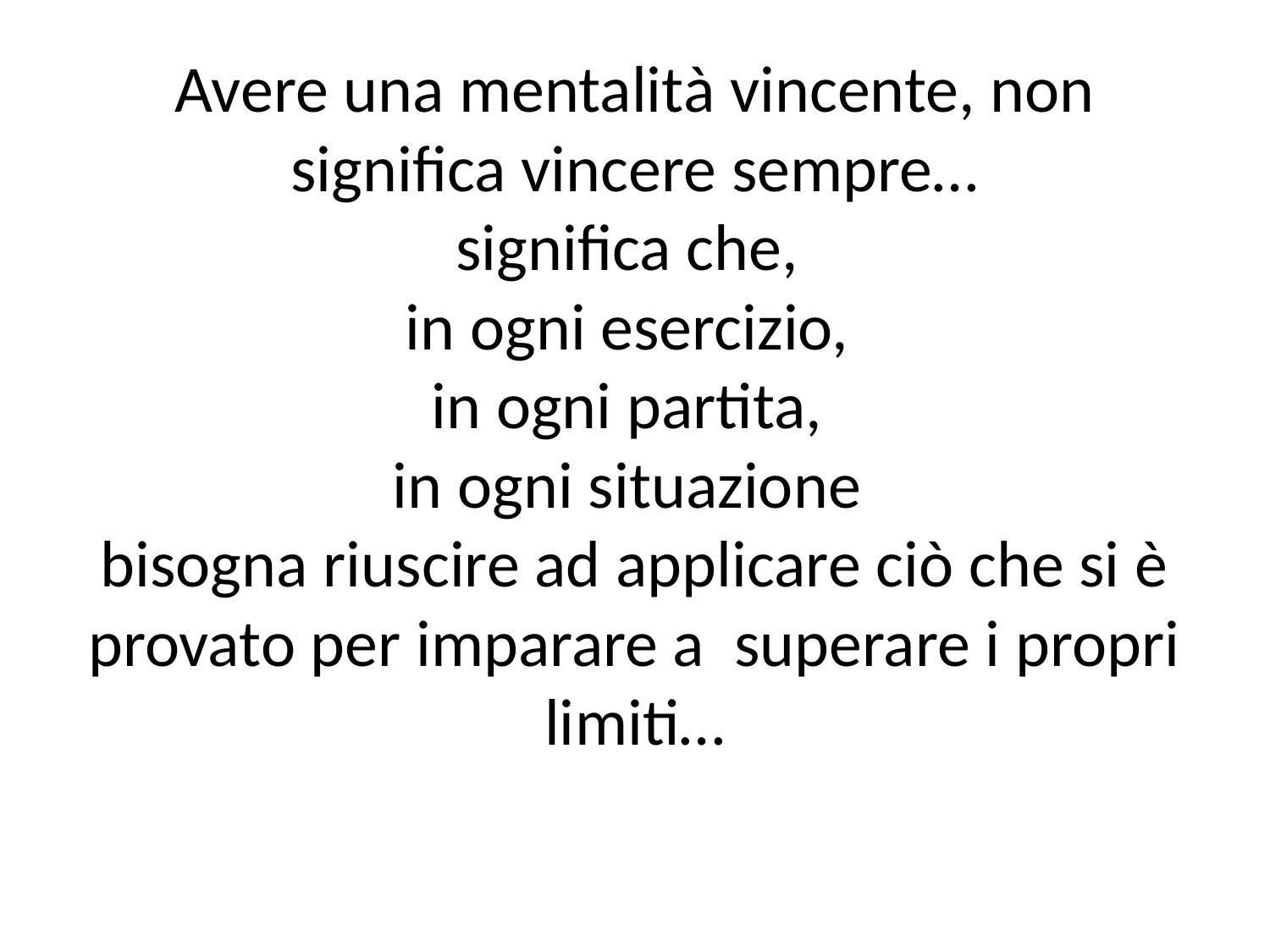

# Avere una mentalità vincente, non significa vincere sempre… significa che, in ogni esercizio, in ogni partita, in ogni situazione bisogna riuscire ad applicare ciò che si è provato per imparare a  superare i propri limiti…